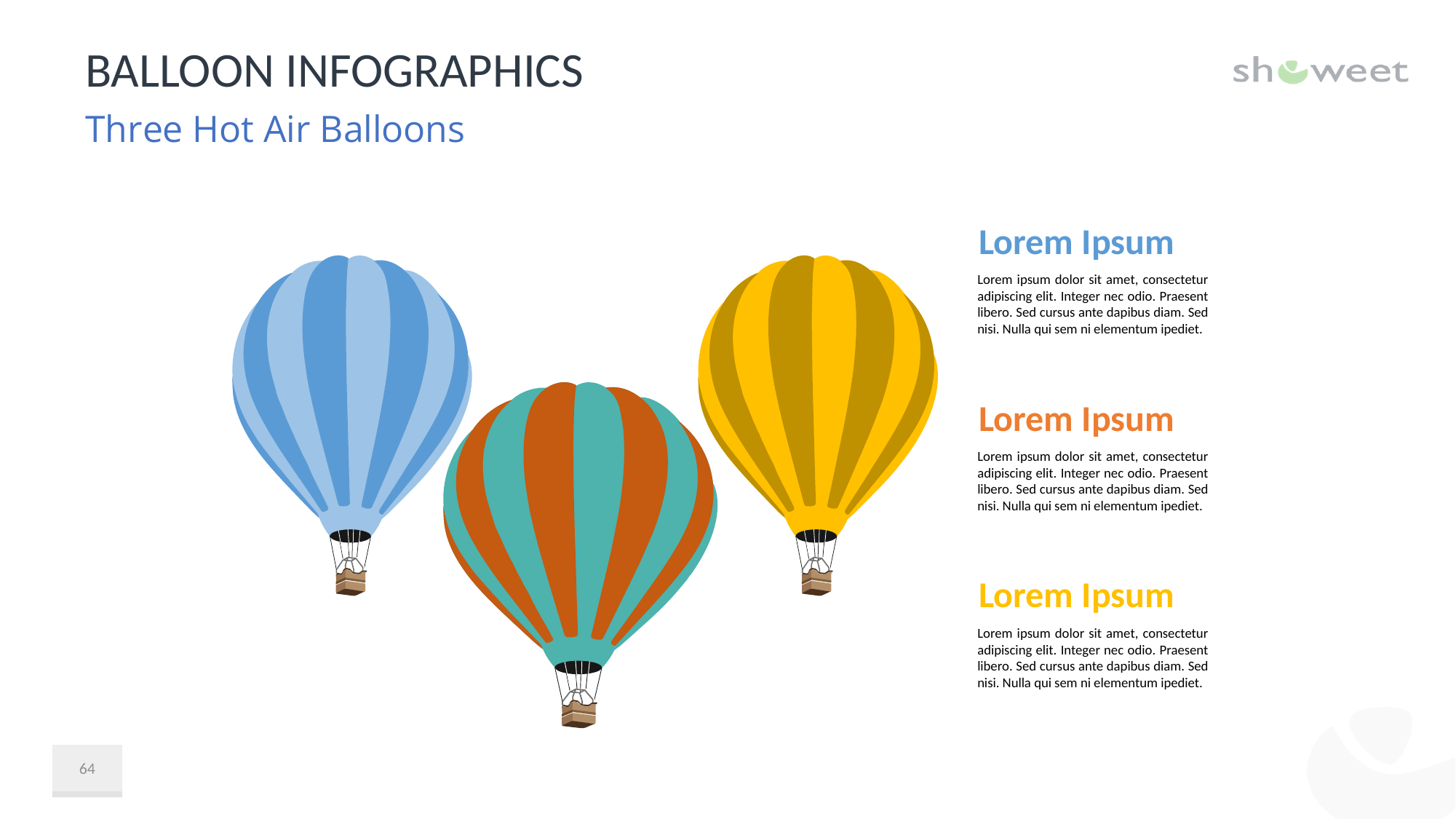

# BALLOON Infographics
Three Hot Air Balloons
Lorem Ipsum
Lorem ipsum dolor sit amet, consectetur adipiscing elit. Integer nec odio. Praesent libero. Sed cursus ante dapibus diam. Sed nisi. Nulla qui sem ni elementum ipediet.

Lorem Ipsum
Lorem ipsum dolor sit amet, consectetur adipiscing elit. Integer nec odio. Praesent libero. Sed cursus ante dapibus diam. Sed nisi. Nulla qui sem ni elementum ipediet.
Lorem Ipsum
Lorem ipsum dolor sit amet, consectetur adipiscing elit. Integer nec odio. Praesent libero. Sed cursus ante dapibus diam. Sed nisi. Nulla qui sem ni elementum ipediet.
64